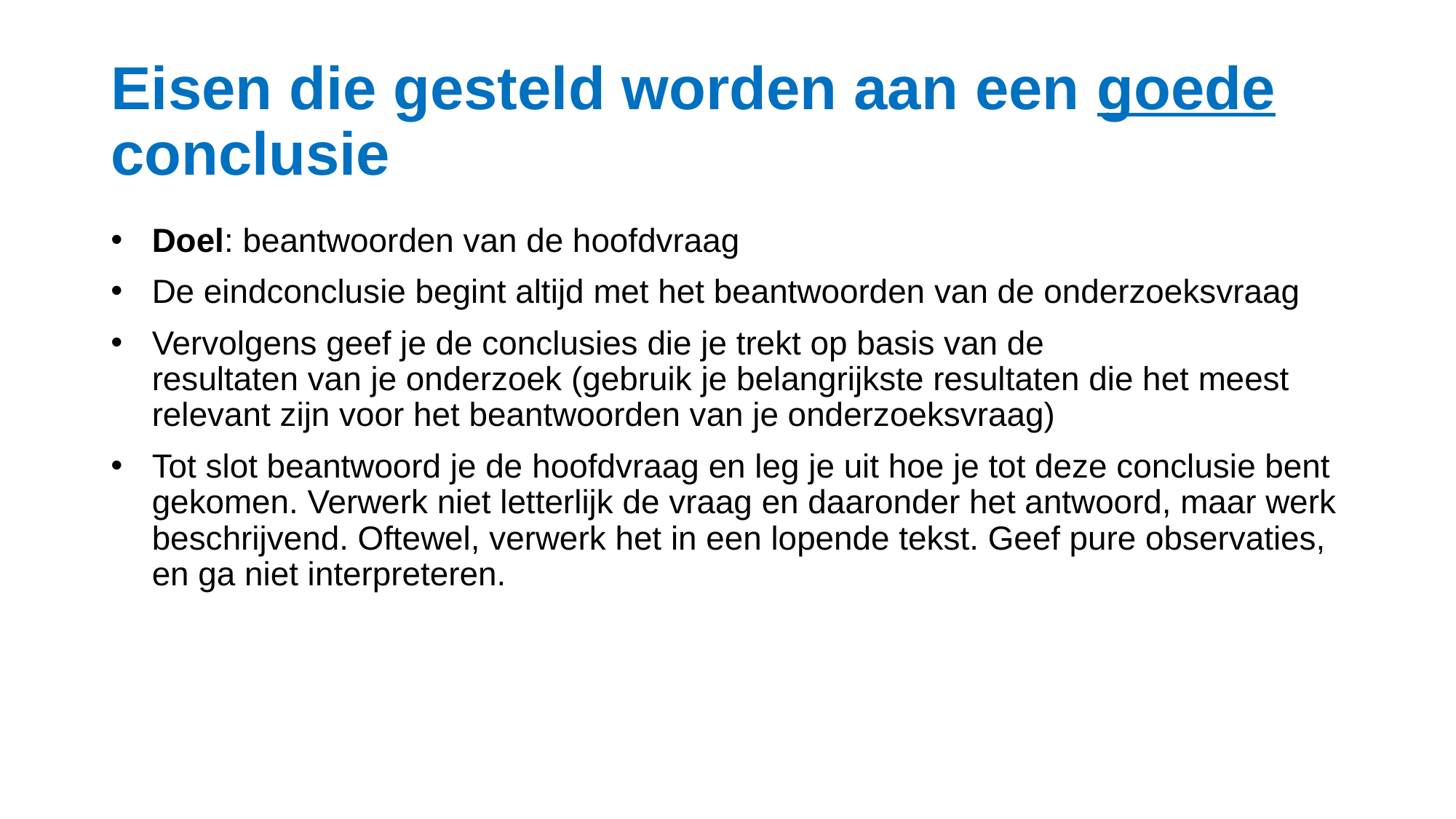

# Eisen die gesteld worden aan een goede conclusie
Doel: beantwoorden van de hoofdvraag
De eindconclusie begint altijd met het beantwoorden van de onderzoeksvraag
Vervolgens geef je de conclusies die je trekt op basis van de resultaten van je onderzoek (gebruik je belangrijkste resultaten die het meest relevant zijn voor het beantwoorden van je onderzoeksvraag)
Tot slot beantwoord je de hoofdvraag en leg je uit hoe je tot deze conclusie bent gekomen. Verwerk niet letterlijk de vraag en daaronder het antwoord, maar werk beschrijvend. Oftewel, verwerk het in een lopende tekst. Geef pure observaties, en ga niet interpreteren.